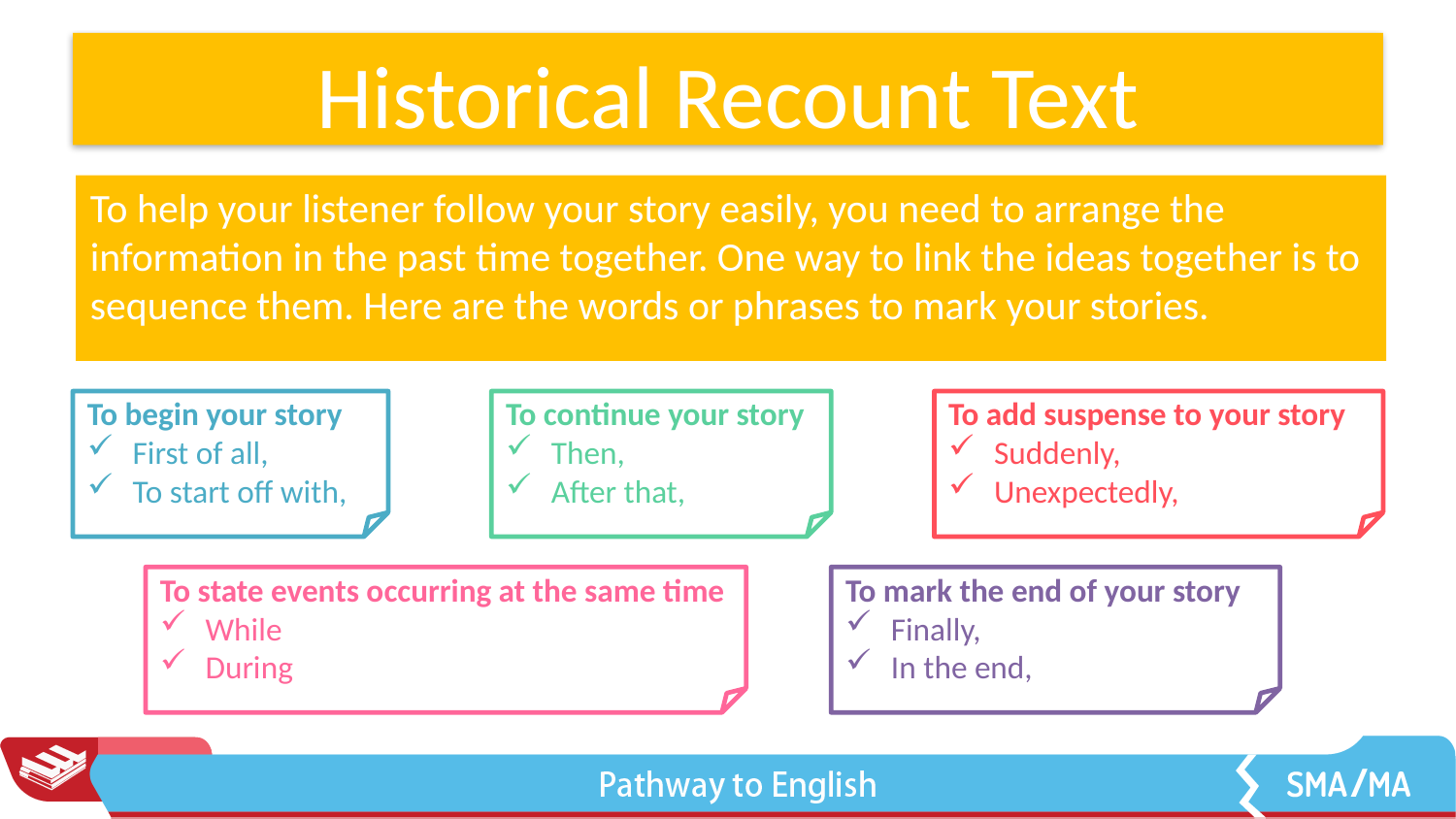

# Historical Recount Text
To help your listener follow your story easily, you need to arrange the information in the past time together. One way to link the ideas together is to sequence them. Here are the words or phrases to mark your stories.
To begin your story
First of all,
To start off with,
To continue your story
Then,
After that,
To add suspense to your story
Suddenly,
Unexpectedly,
To state events occurring at the same time
While
During
To mark the end of your story
Finally,
In the end,